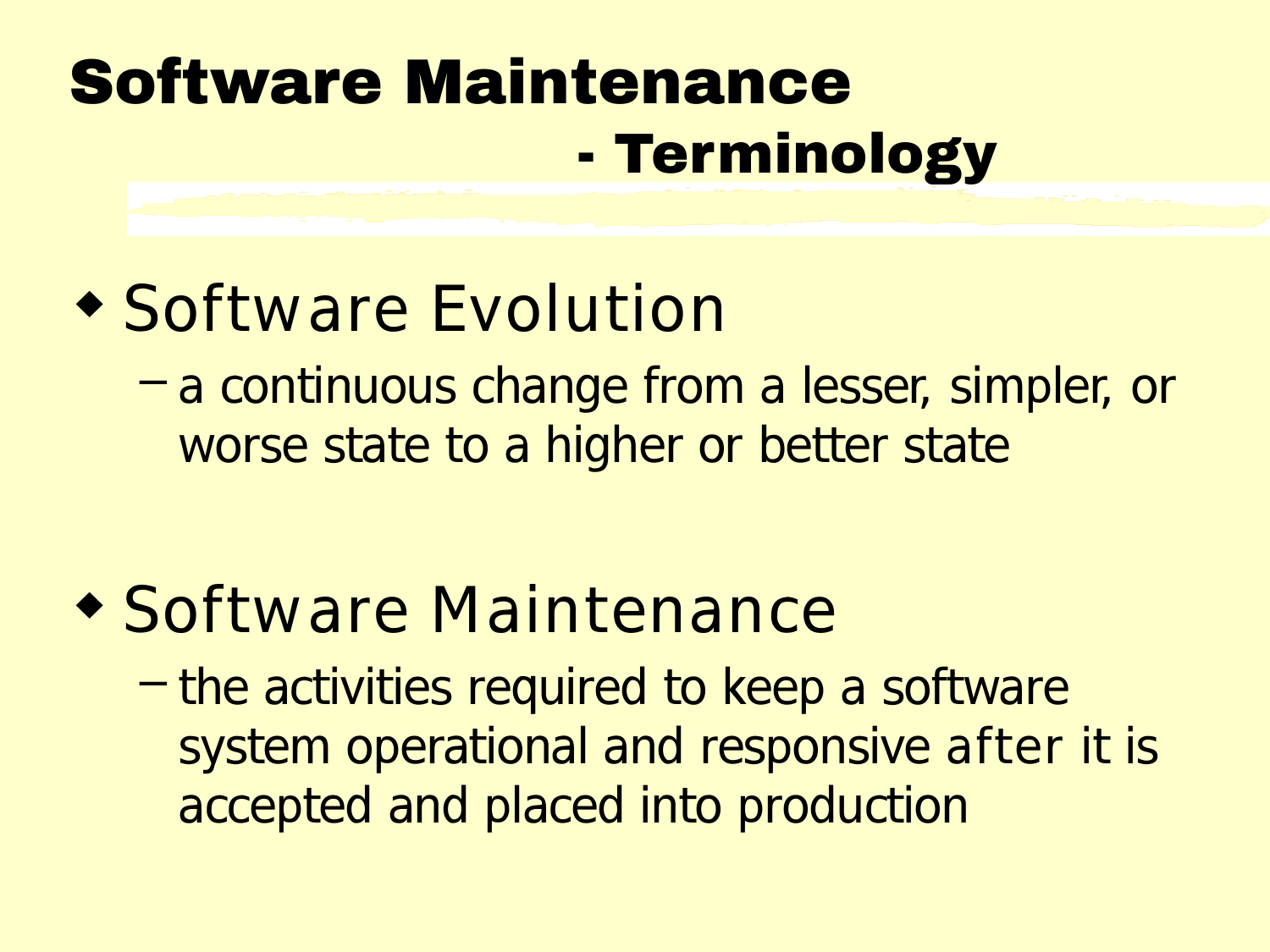

# Software Maintenance - Terminology
Software Evolution
a continuous change from a lesser, simpler, or worse state to a higher or better state

Software Maintenance
the activities required to keep a software system operational and responsive after it is accepted and placed into production